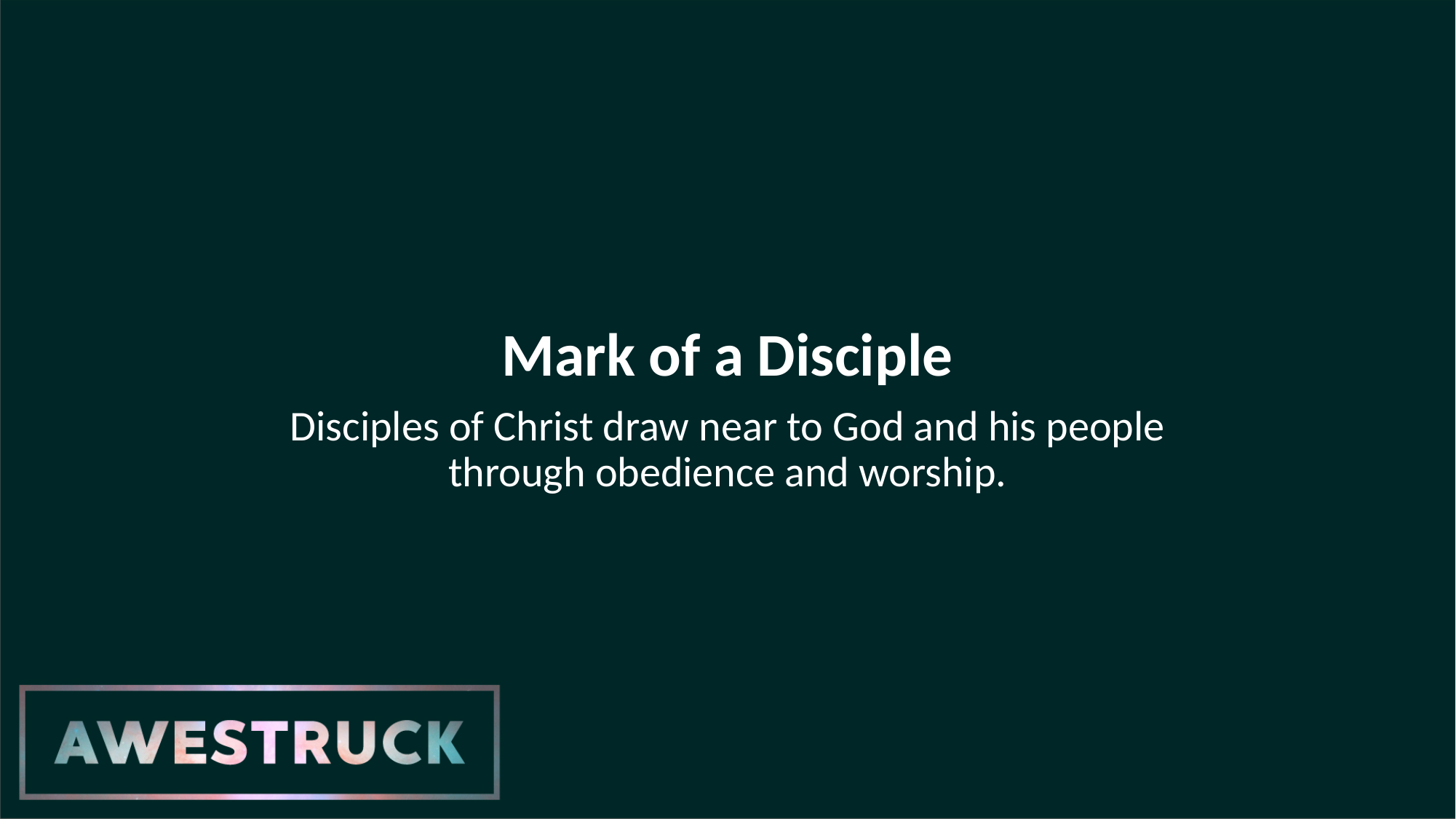

Mark of a Disciple
Disciples of Christ draw near to God and his people
through obedience and worship.